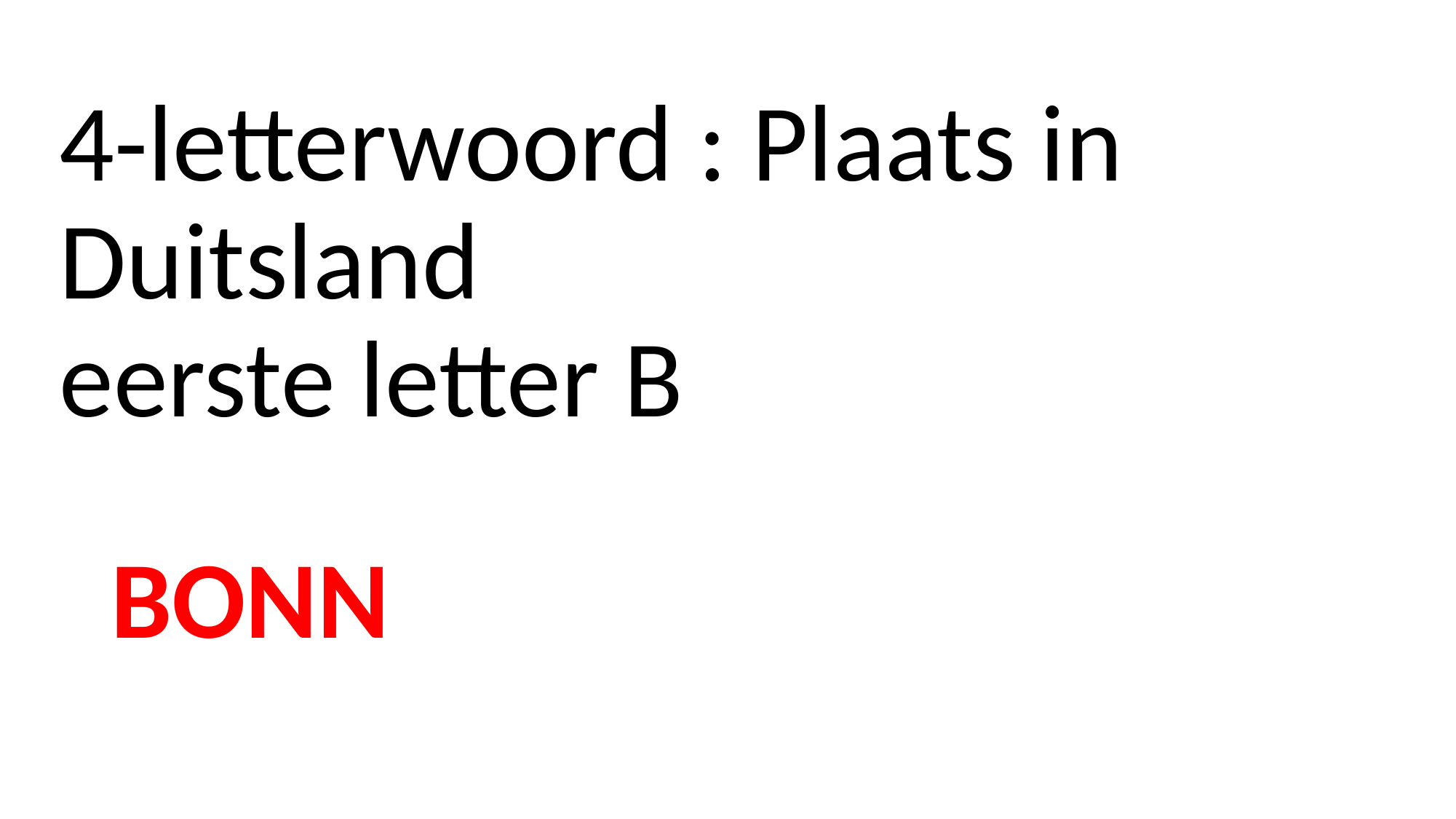

# 4-letterwoord : Plaats in Duitsland eerste letter B
BONN